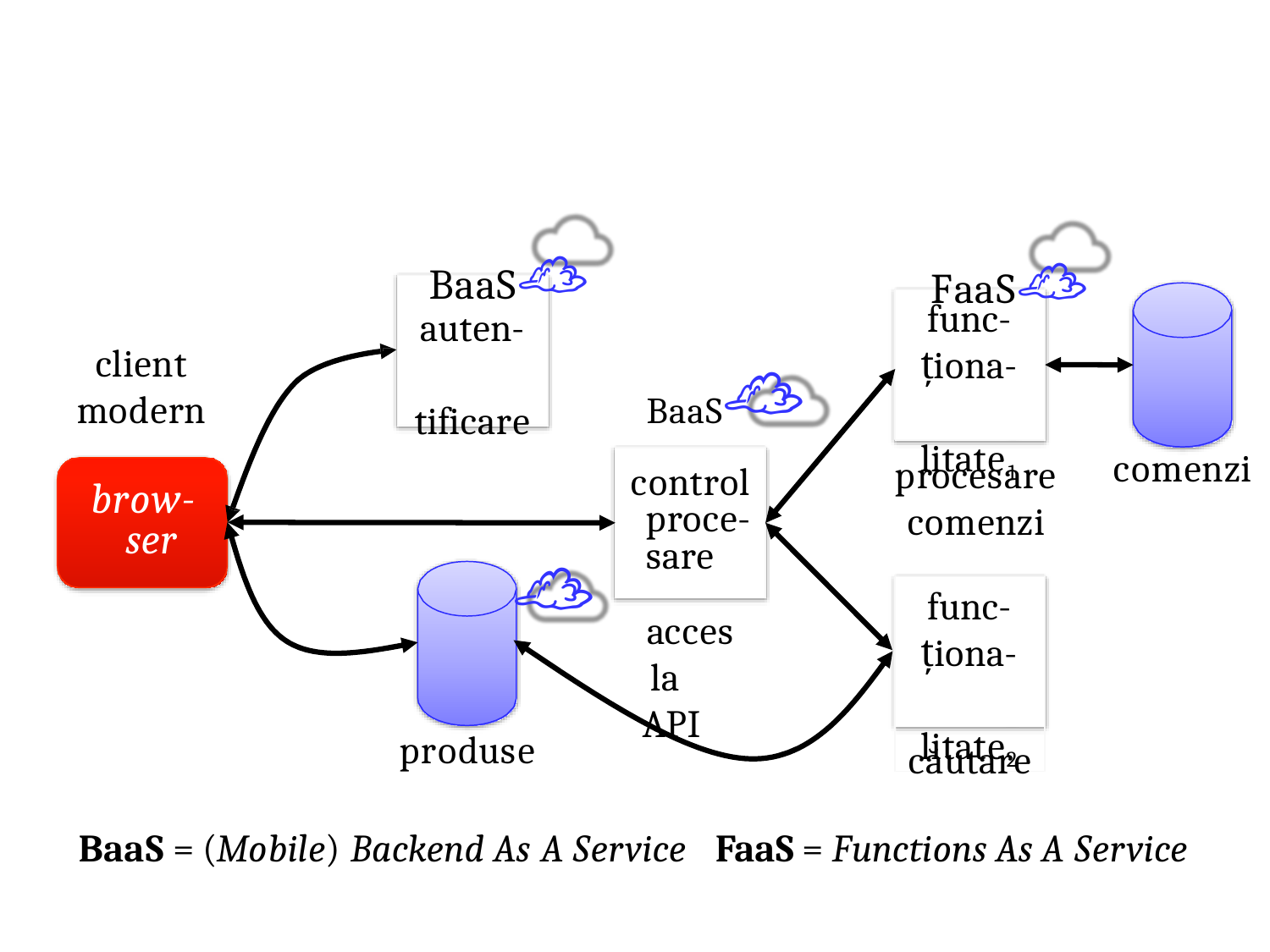

# BaaS☁
FaaS☁

func-  ționa-  litate1
auten-  tificare

client  modern

BaaS☁
comenzi

procesare
comenzi

control  proce-  sare
brow-  ser

☁

func-  ționa-  litate2
acces  la API
produse
căutare
BaaS = (Mobile) Backend As A Service	FaaS = Functions As A Service